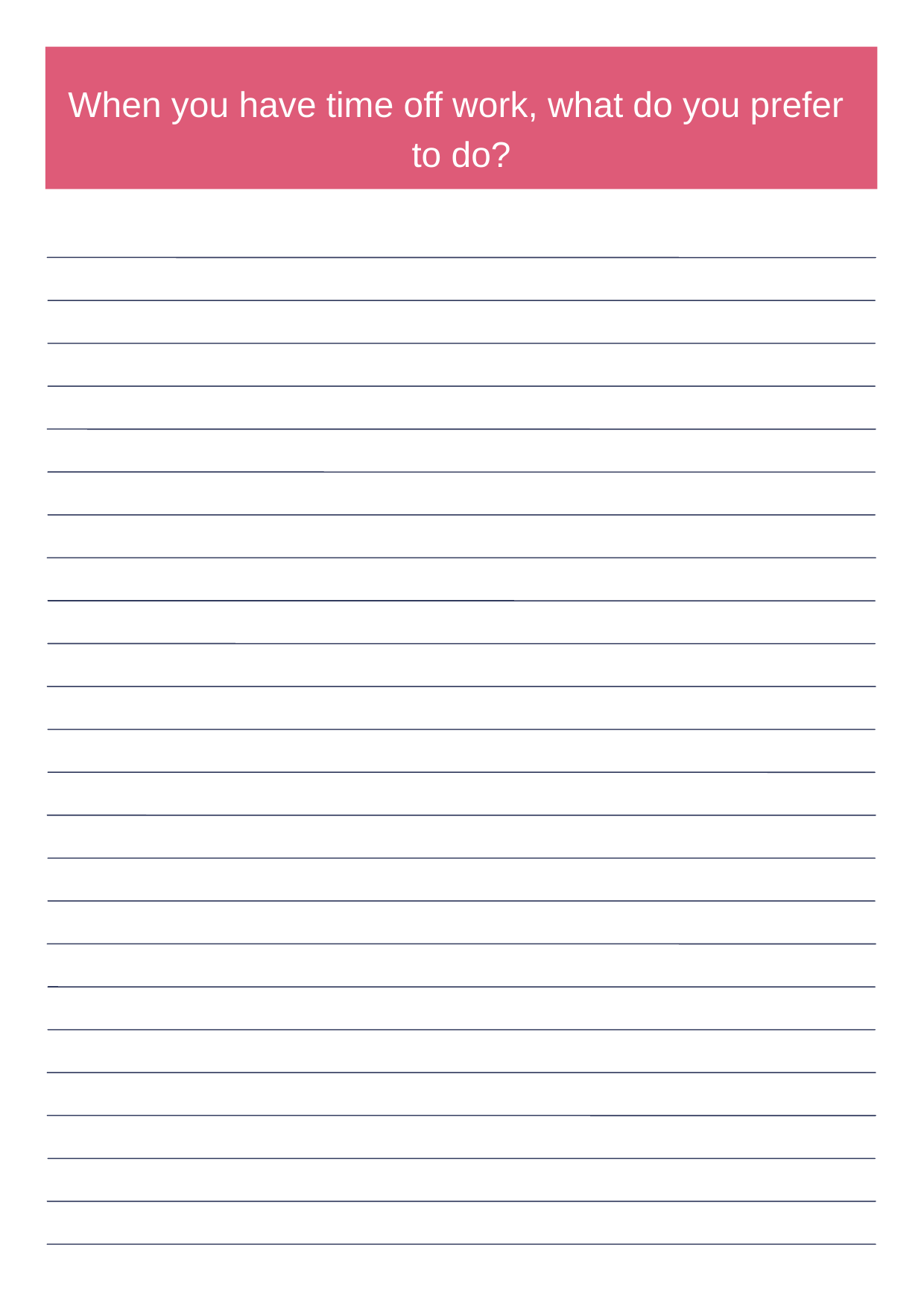

When you have time off work, what do you prefer
to do?